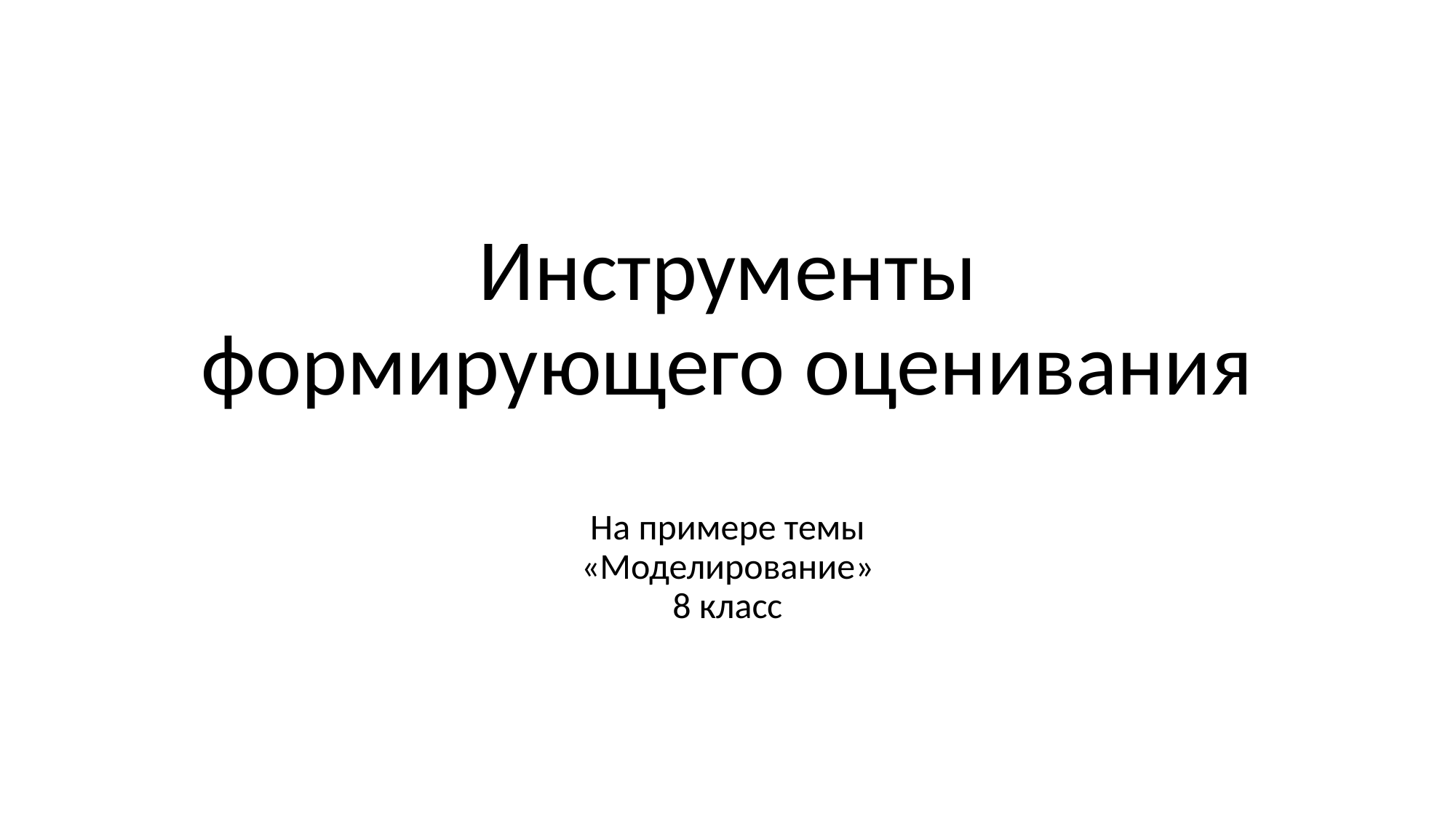

# Инструменты формирующего оценивания
На примере темы
«Моделирование»
8 класс